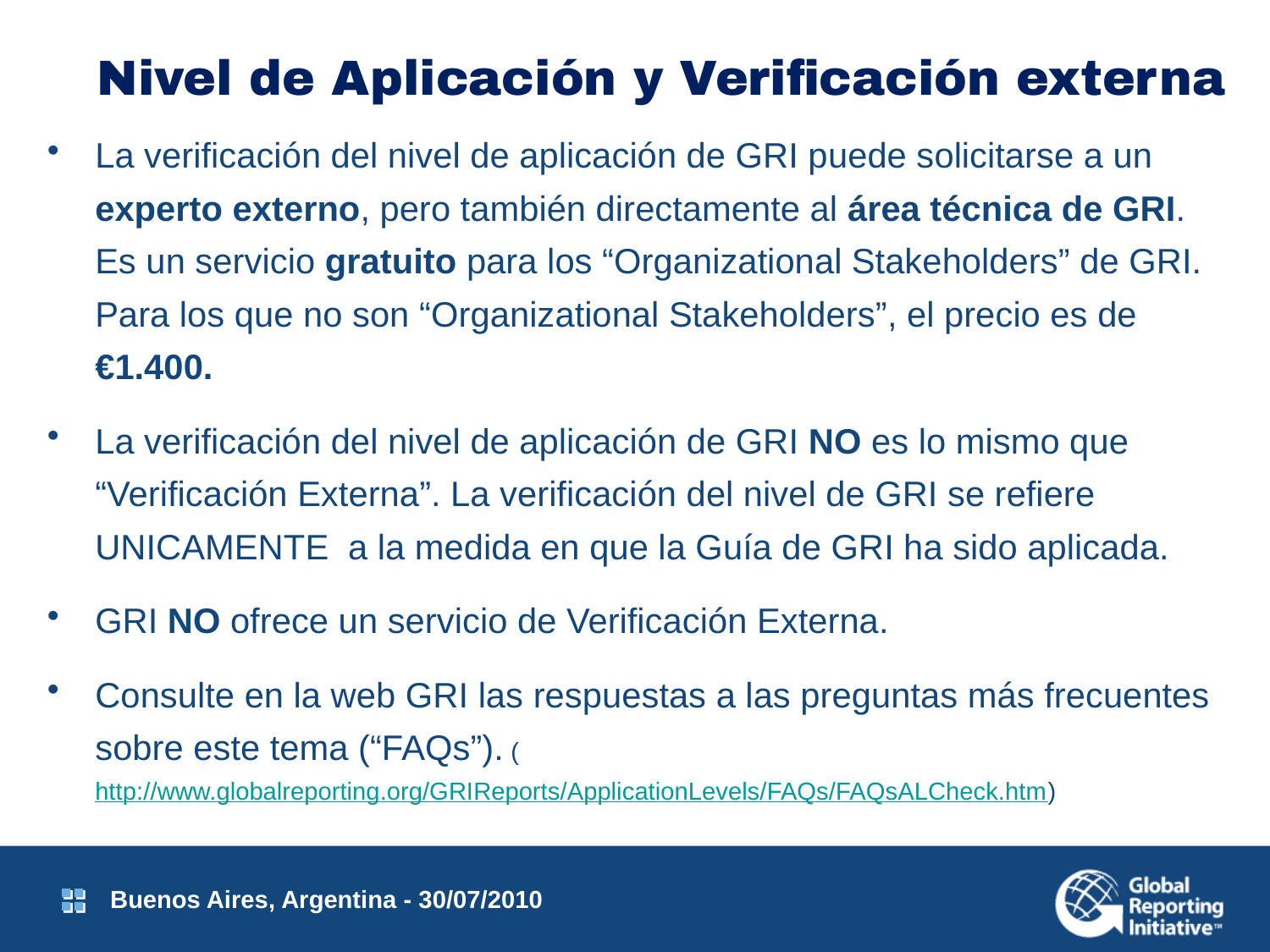

5.1 Finalization of your Report
Nivel de Aplicación y Verificación externa
La verificación del nivel de aplicación de GRI puede solicitarse a un experto externo, pero también directamente al área técnica de GRI. Es un servicio gratuito para los “Organizational Stakeholders” de GRI. Para los que no son “Organizational Stakeholders”, el precio es de        €1.400.
La verificación del nivel de aplicación de GRI NO es lo mismo que “Verificación Externa”. La verificación del nivel de GRI se refiere UNICAMENTE  a la medida en que la Guía de GRI ha sido aplicada.
GRI NO ofrece un servicio de Verificación Externa.
Consulte en la web GRI las respuestas a las preguntas más frecuentes sobre este tema (“FAQs”). (http://www.globalreporting.org/GRIReports/ApplicationLevels/FAQs/FAQsALCheck.htm)
45